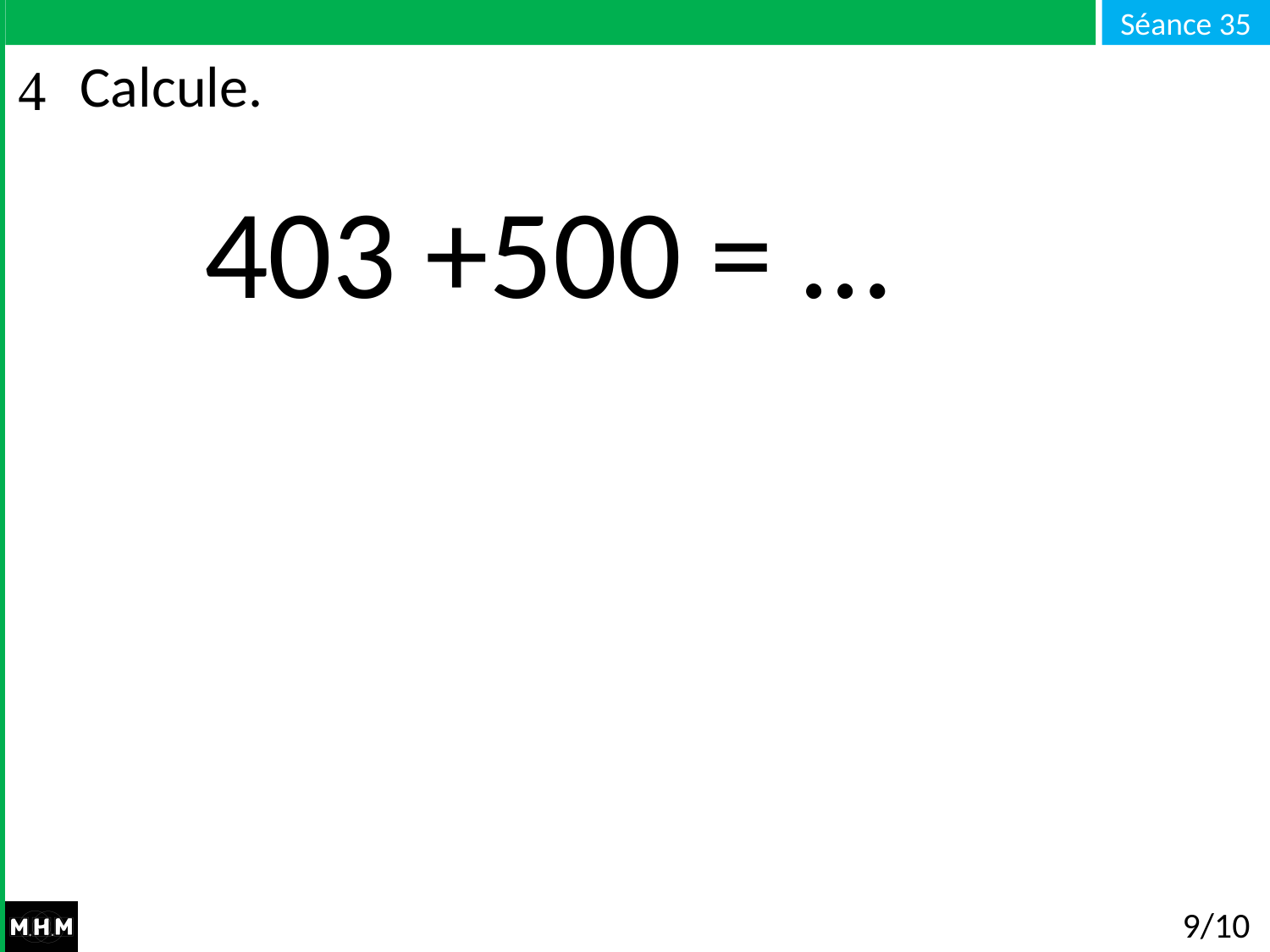

# Calcule.
403 +500 = …
9/10